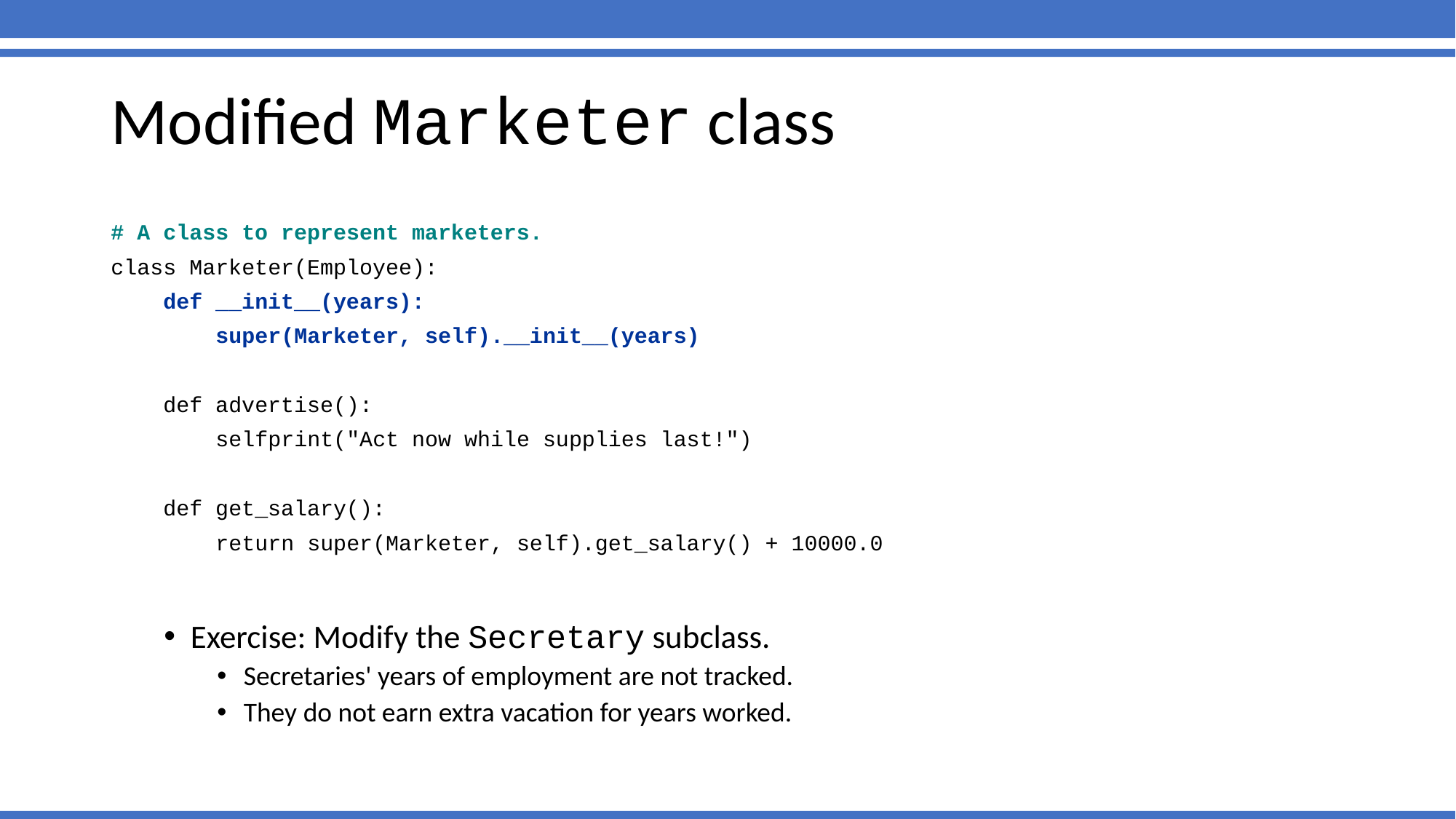

Modified Marketer class
# A class to represent marketers.
class Marketer(Employee):
    def __init__(years):
        super(Marketer, self).__init__(years)

    def advertise():
        selfprint("Act now while supplies last!")

    def get_salary():
        return super(Marketer, self).get_salary() + 10000.0

Exercise: Modify the Secretary subclass.
Secretaries' years of employment are not tracked.
They do not earn extra vacation for years worked.